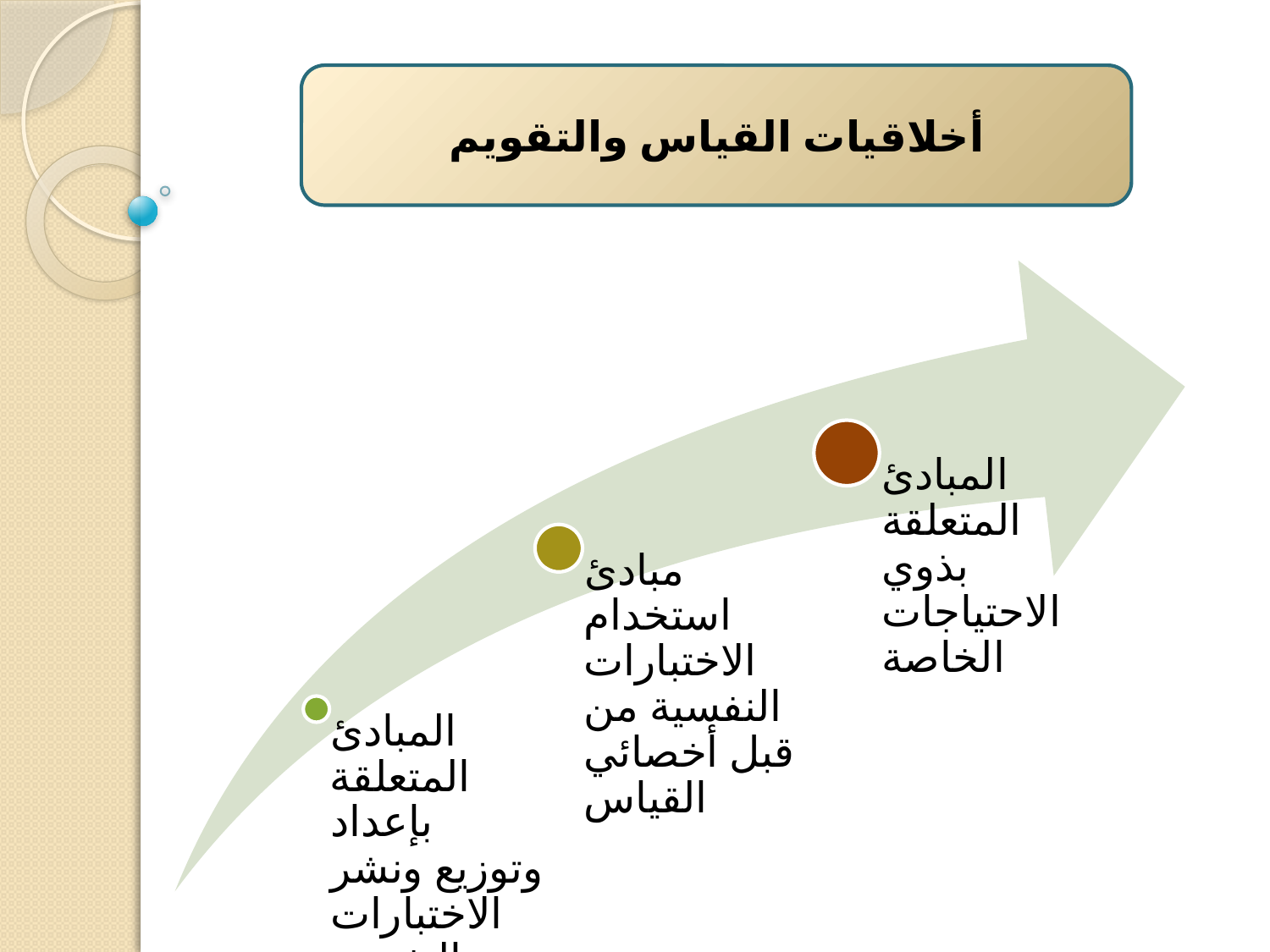

أخلاقيات القياس والتقويم
المبادئ المتعلقة بإعداد وتوزيع ونشر الاختبارات النفسية
مبادئ استخدام الاختبارات النفسية من قبل أخصائي القياس
المبادئ المتعلقة بذوي الاحتياجات الخاصة